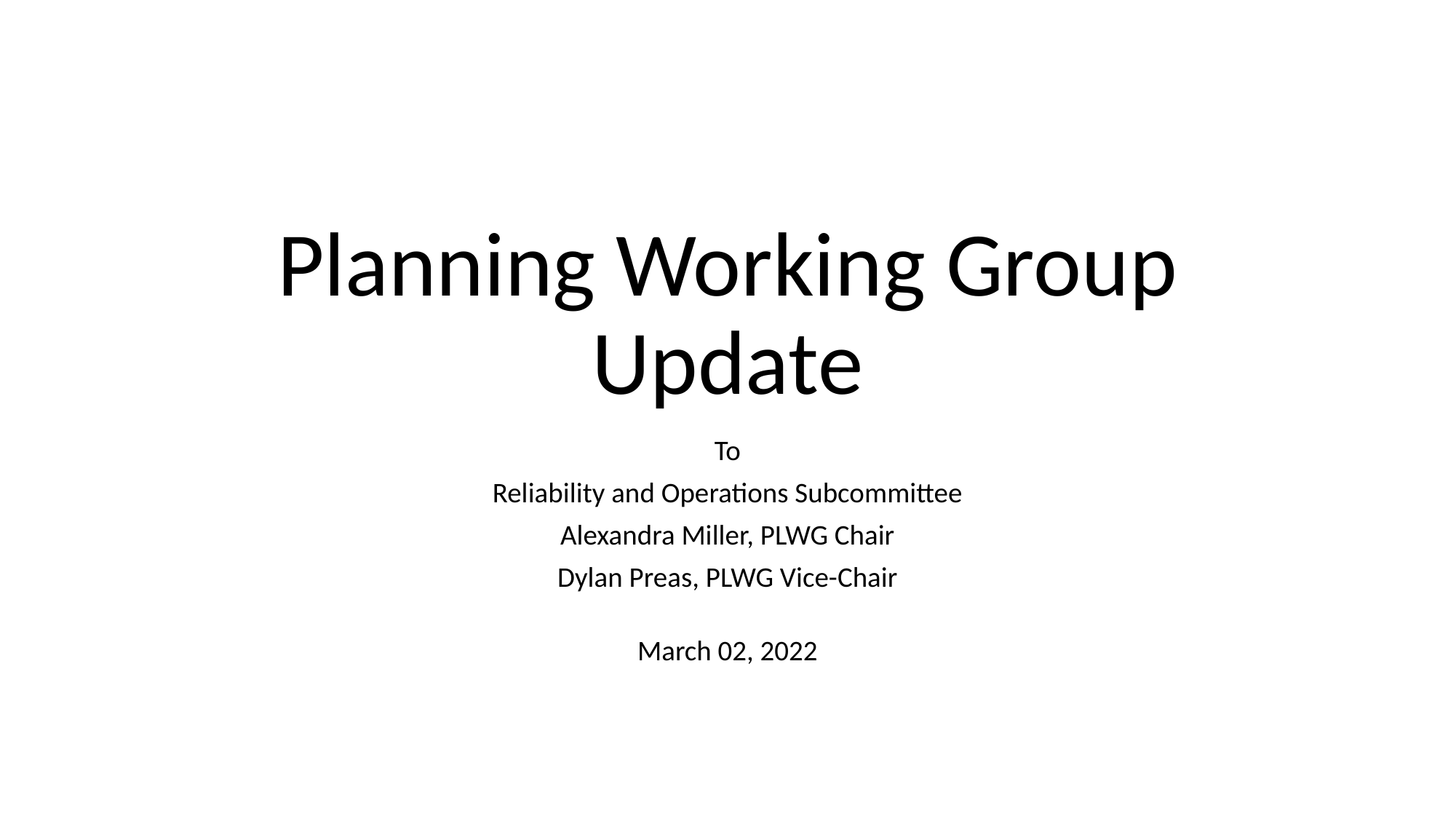

# Planning Working Group Update
To
Reliability and Operations Subcommittee
Alexandra Miller, PLWG Chair
Dylan Preas, PLWG Vice-Chair
March 02, 2022